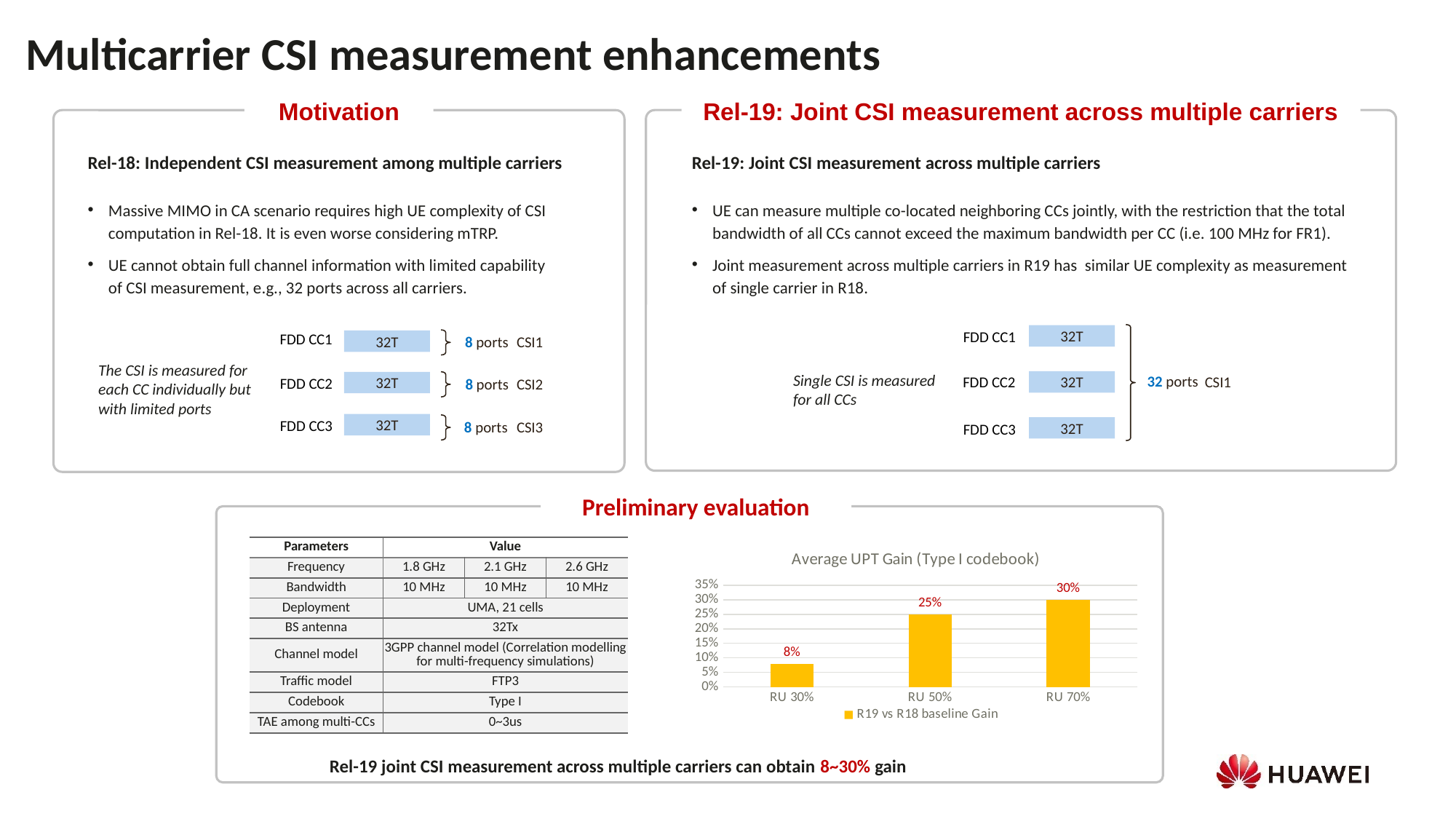

Multicarrier CSI measurement enhancements
Motivation
Rel-19: Joint CSI measurement across multiple carriers

Rel-18: Independent CSI measurement among multiple carriers
Rel-19: Joint CSI measurement across multiple carriers
Massive MIMO in CA scenario requires high UE complexity of CSI
computation in Rel-18. It is even worse considering mTRP.
UE cannot obtain full channel information with limited capability of CSI measurement, e.g., 32 ports across all carriers.
UE can measure multiple co-located neighboring CCs jointly, with the restriction that the total bandwidth of all CCs cannot exceed the maximum bandwidth per CC (i.e. 100 MHz for FR1).
Joint measurement across multiple carriers in R19 has  similar UE complexity as measurement of single carrier in R18.
FDD CC1

32T
32 ports
CSI1
FDD CC2
32T
FDD CC3
32T
FDD CC1
8 ports
CSI1

32T
FDD CC2
8 ports
CSI2

32T
FDD CC3
8 ports
CSI3
32T

The CSI is measured for each CC individually but with limited ports
Single CSI is measured for all CCs
Preliminary evaluation

| Parameters | Value |  |  |
| --- | --- | --- | --- |
| Frequency | 1.8 GHz | 2.1 GHz | 2.6 GHz |
| Bandwidth | 10 MHz | 10 MHz | 10 MHz |
| Deployment | UMA, 21 cells |  |  |
| BS antenna | 32Tx |  |  |
| Channel model | 3GPP channel model (Correlation modelling for multi-frequency simulations) |  |  |
| Traffic model | FTP3 |  |  |
| Codebook | Type I |  |  |
| TAE among multi-CCs | 0~3us |  |  |

### Chart: Average UPT Gain (Type I codebook)

| Category | R19 vs R18 baseline Gain |
|---|---|
| RU 30% | 0.08 |
| RU 50% | 0.25 |
| RU 70% | 0.3 |
Rel-19 joint CSI measurement across multiple carriers can obtain 8~30% gain